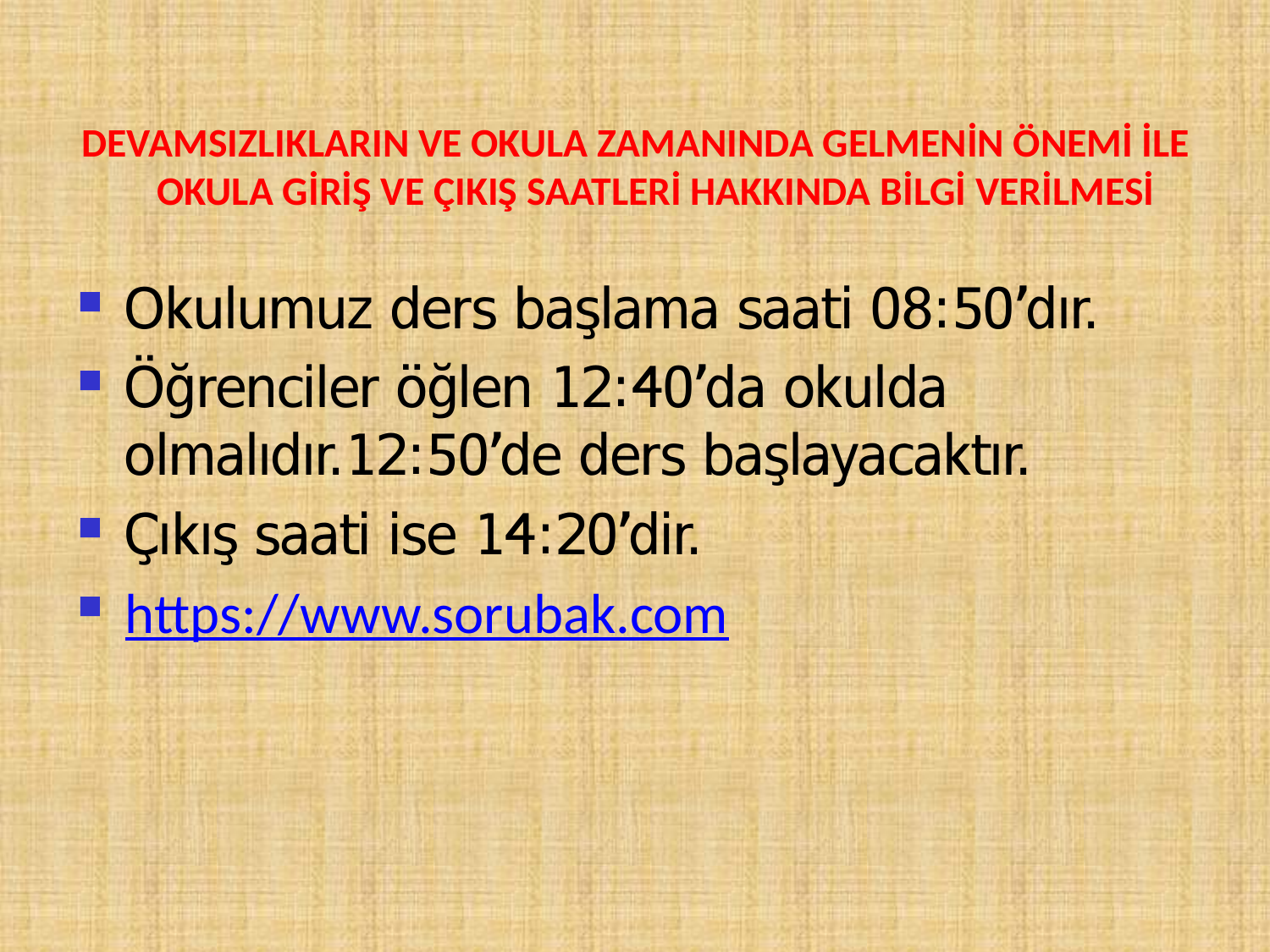

# DEVAMSIZLIKLARIN VE OKULA ZAMANINDA GELMENİN ÖNEMİ İLE OKULA GİRİŞ VE ÇIKIŞ SAATLERİ HAKKINDA BİLGİ VERİLMESİ
Okulumuz ders başlama saati 08:50’dır.
Öğrenciler öğlen 12:40’da okulda olmalıdır.12:50’de ders başlayacaktır.
Çıkış saati ise 14:20’dir.
https://www.sorubak.com